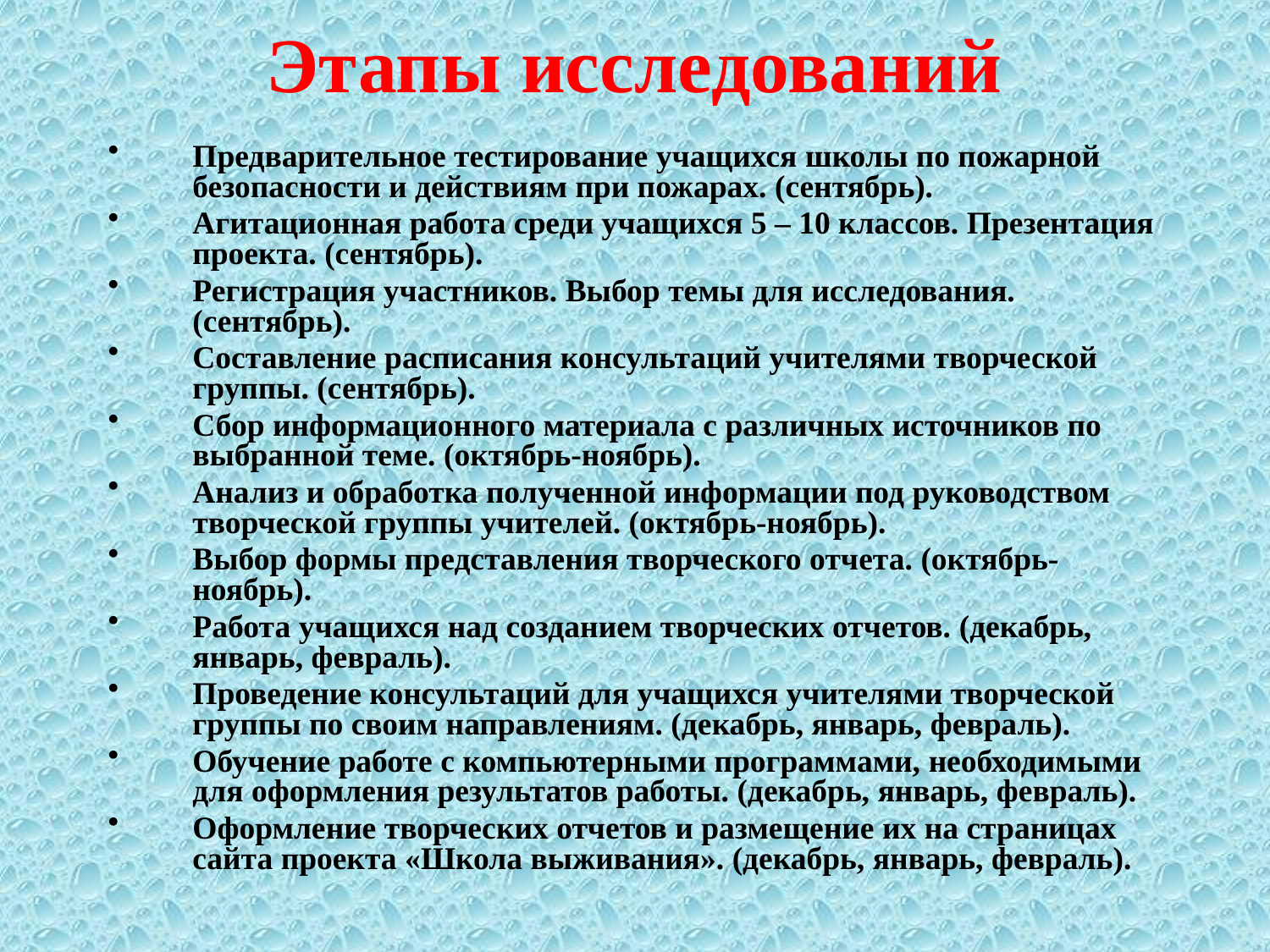

# Этапы исследований
Предварительное тестирование учащихся школы по пожарной безопасности и действиям при пожарах. (сентябрь).
Агитационная работа среди учащихся 5 – 10 классов. Презентация проекта. (сентябрь).
Регистрация участников. Выбор темы для исследования. (сентябрь).
Составление расписания консультаций учителями творческой группы. (сентябрь).
Сбор информационного материала с различных источников по выбранной теме. (октябрь-ноябрь).
Анализ и обработка полученной информации под руководством творческой группы учителей. (октябрь-ноябрь).
Выбор формы представления творческого отчета. (октябрь-ноябрь).
Работа учащихся над созданием творческих отчетов. (декабрь, январь, февраль).
Проведение консультаций для учащихся учителями творческой группы по своим направлениям. (декабрь, январь, февраль).
Обучение работе с компьютерными программами, необходимыми для оформления результатов работы. (декабрь, январь, февраль).
Оформление творческих отчетов и размещение их на страницах сайта проекта «Школа выживания». (декабрь, январь, февраль).